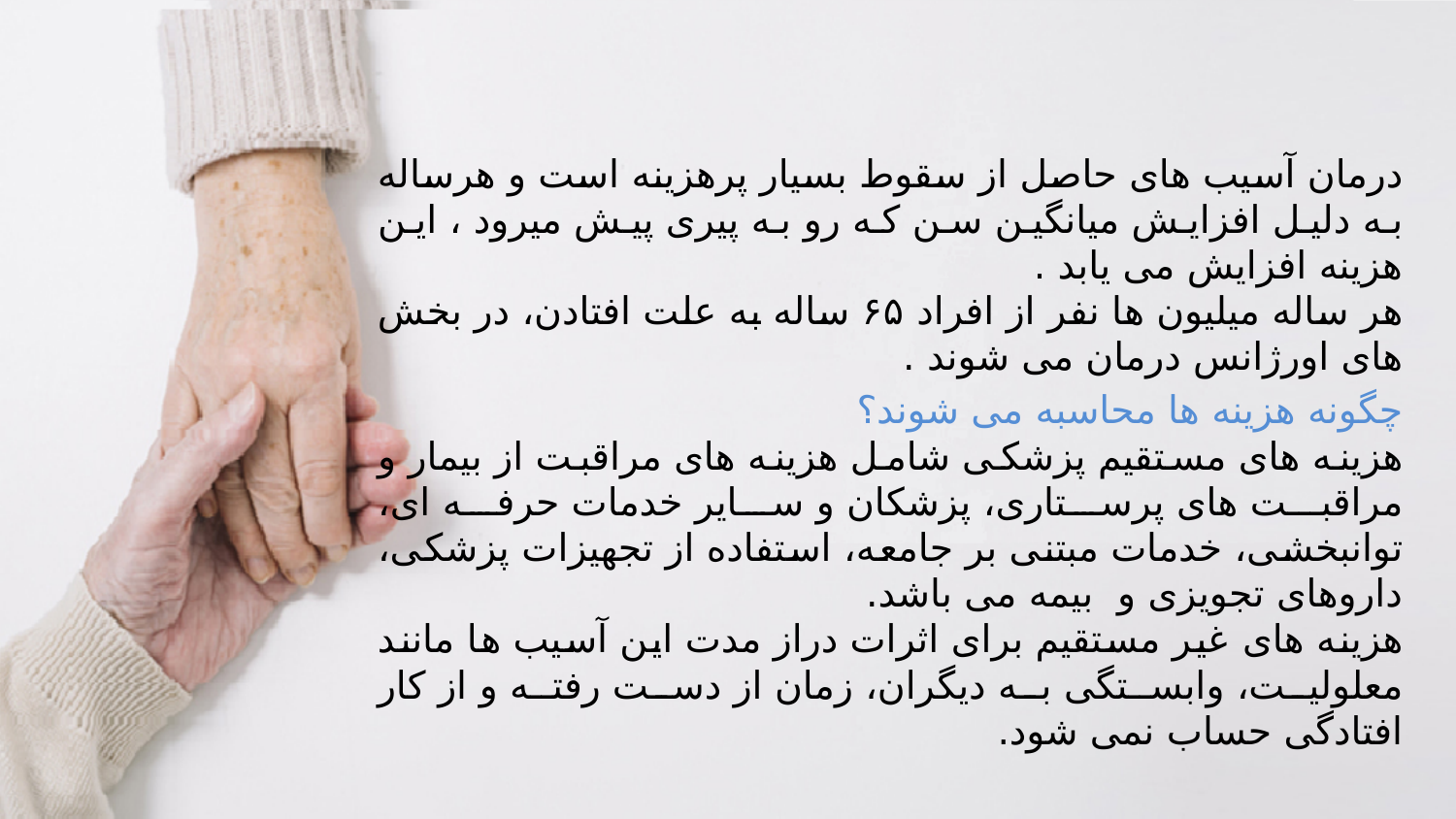

#
درمان آسیب های حاصل از سقوط بسیار پرهزینه است و هرساله به دلیل افزایش میانگین سن که رو به پیری پیش میرود ، این هزینه افزایش می یابد .
هر ساله میلیون ها نفر از افراد ۶۵ ساله به علت افتادن، در بخش های اورژانس درمان می شوند .
چگونه هزینه ها محاسبه می شوند؟
هزینه های مستقیم پزشکی شامل هزینه های مراقبت از بیمار و مراقبت های پرستاری، پزشکان و سایر خدمات حرفه ای، توانبخشی، خدمات مبتنی بر جامعه، استفاده از تجهیزات پزشکی، داروهای تجویزی و  بیمه می باشد.
هزینه های غیر مستقیم برای اثرات دراز مدت این آسیب ها مانند معلولیت، وابستگی به دیگران، زمان از دست رفته و از کار افتادگی حساب نمی شود.